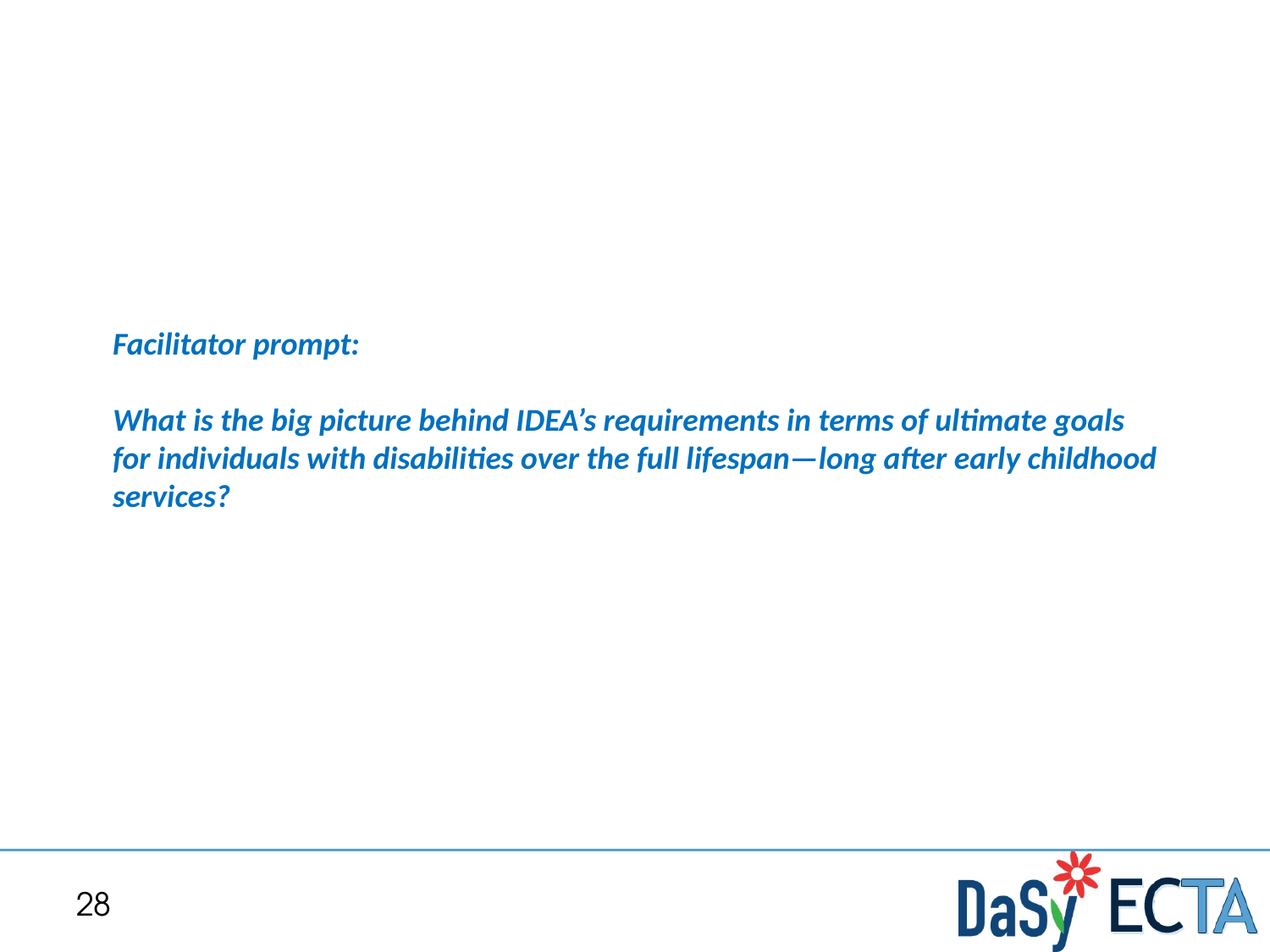

Facilitator prompt:

What is the big picture behind IDEA’s requirements in terms of ultimate goals for individuals with disabilities over the full lifespan—long after early childhood services?
28